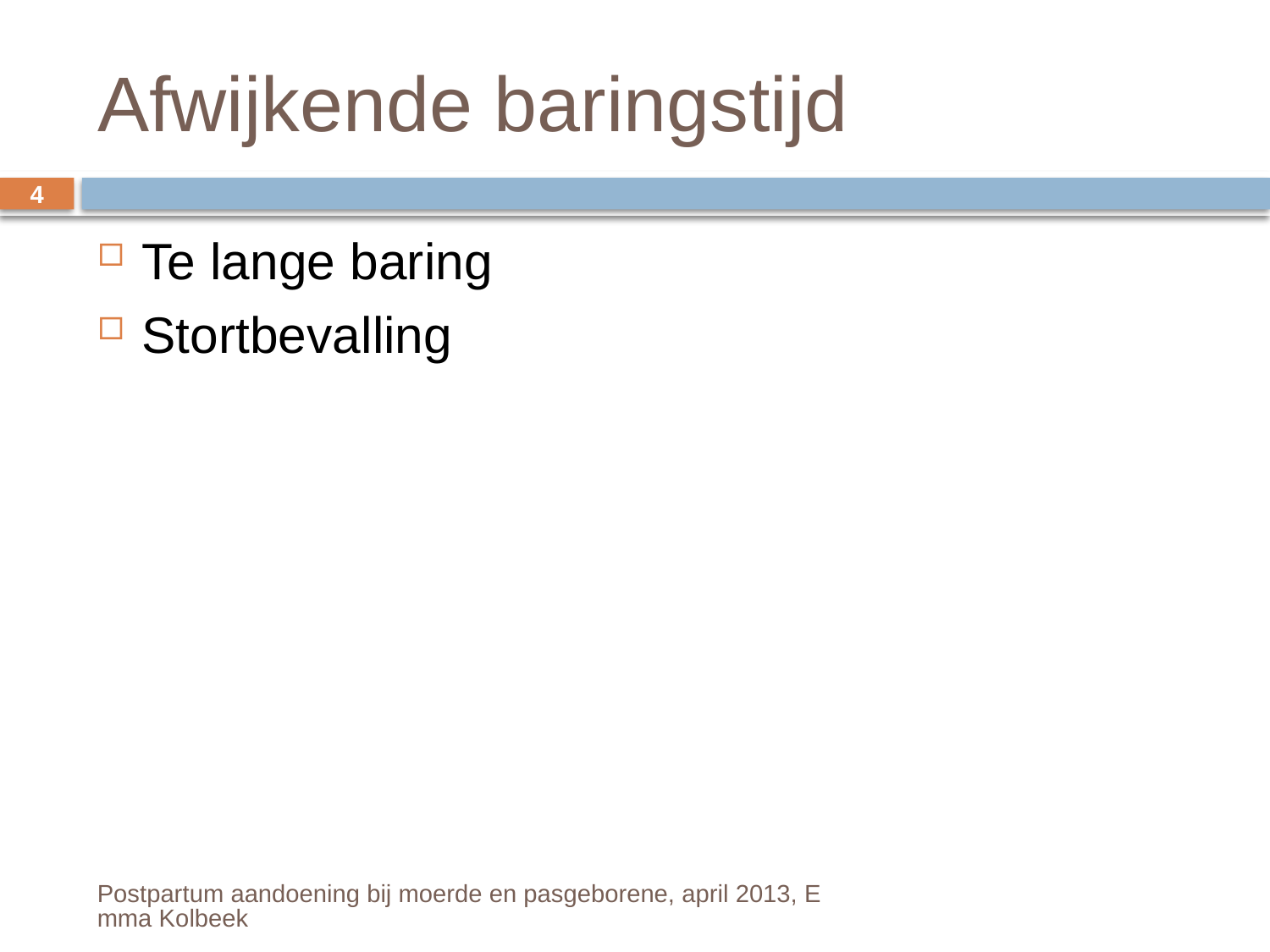

# Afwijkende baringstijd
4
Te lange baring
Stortbevalling

Postpartum aandoening bij moerde en pasgeborene, april 2013, Emma Kolbeek